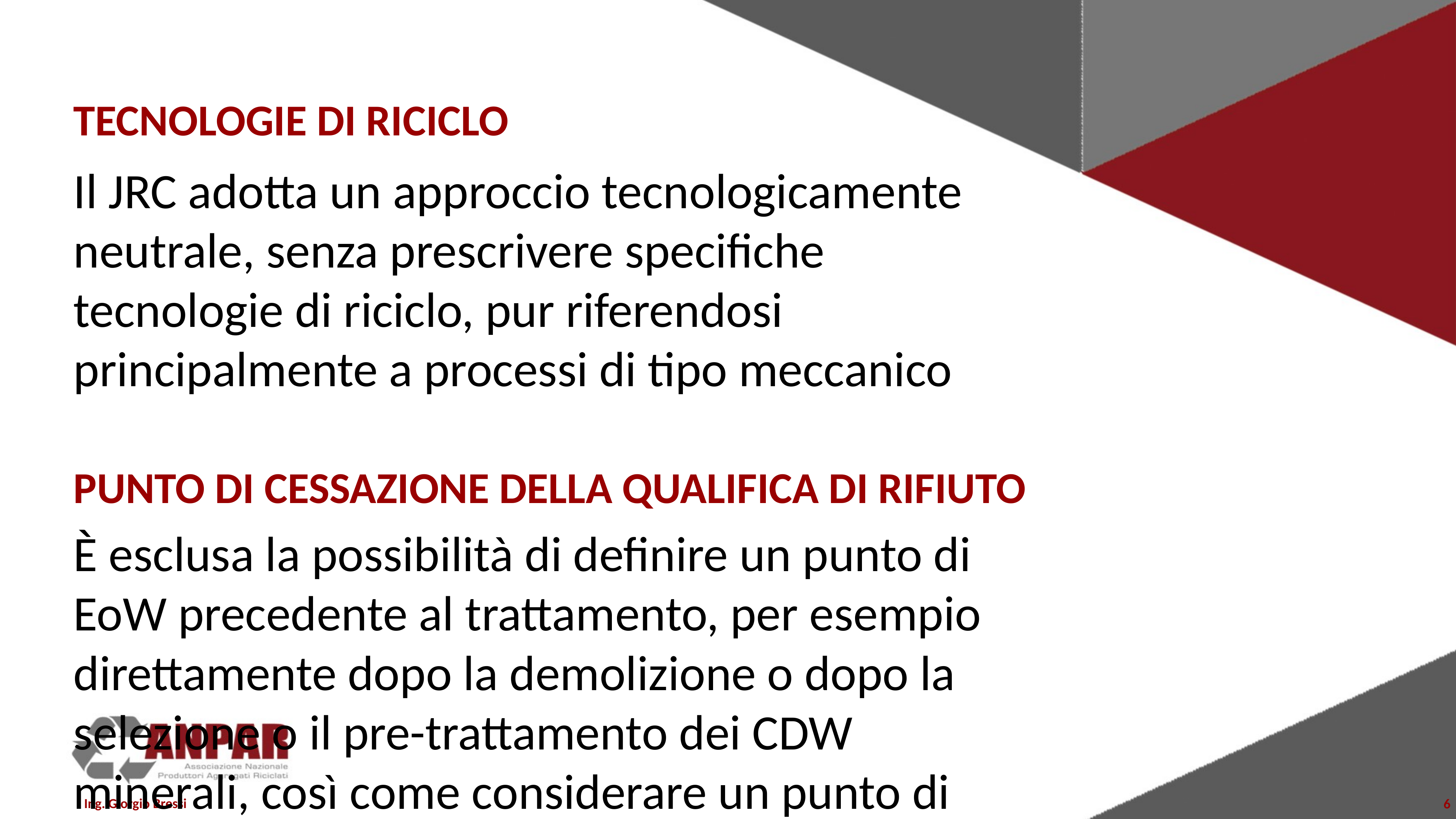

# TECNOLOGIE DI RICICLO
Il JRC adotta un approccio tecnologicamente neutrale, senza prescrivere specifiche tecnologie di riciclo, pur riferendosi principalmente a processi di tipo meccanico

PUNTO DI CESSAZIONE DELLA QUALIFICA DI RIFIUTO
È esclusa la possibilità di definire un punto di EoW precedente al trattamento, per esempio direttamente dopo la demolizione o dopo la selezione o il pre-trattamento dei CDW minerali, così come considerare un punto di EoW flessibile